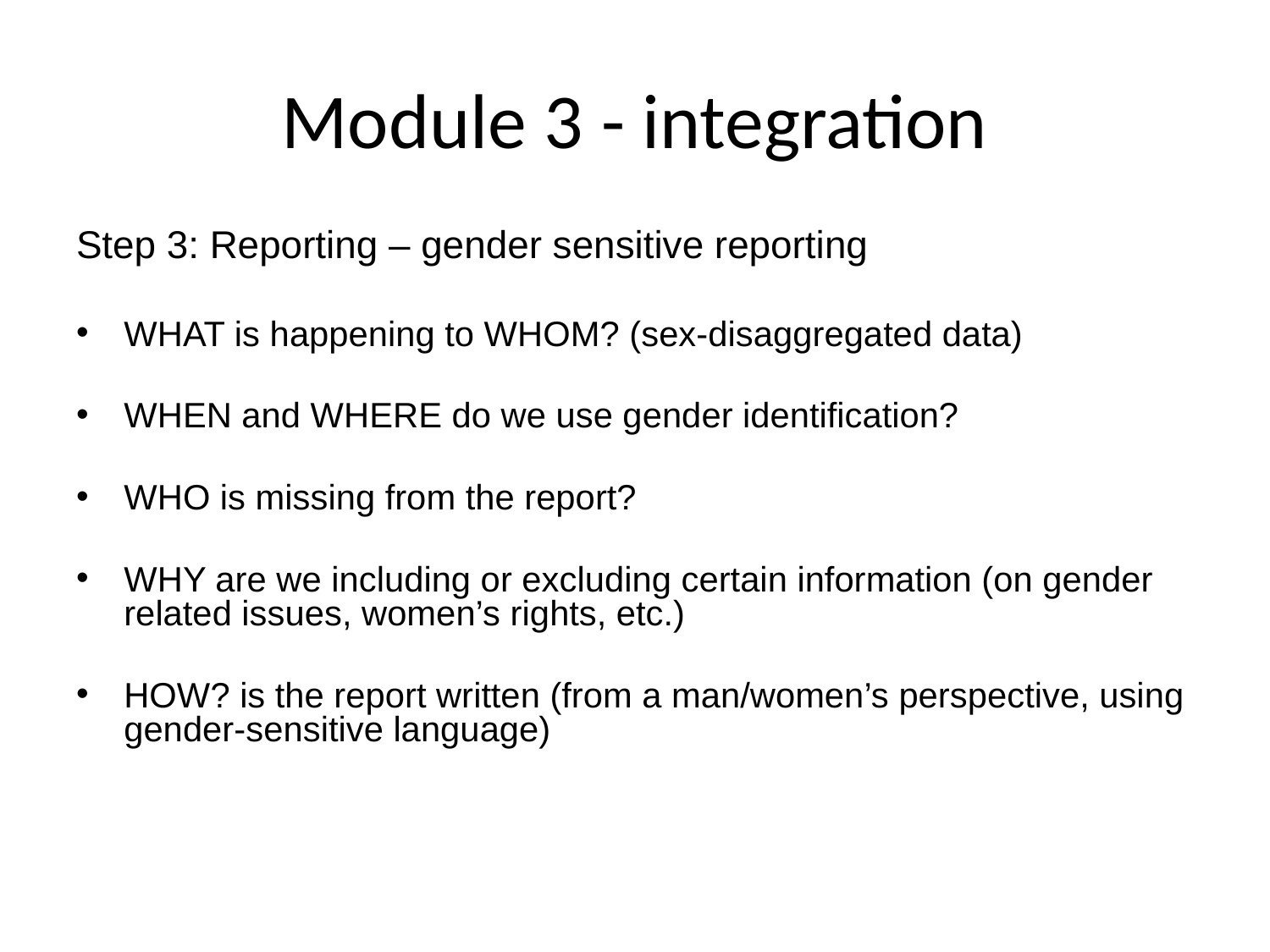

# Module 3 - integration
Step 3: Reporting – gender sensitive reporting
WHAT is happening to WHOM? (sex-disaggregated data)

WHEN and WHERE do we use gender identification?

WHO is missing from the report?

WHY are we including or excluding certain information (on gender related issues, women’s rights, etc.)

HOW? is the report written (from a man/women’s perspective, using gender-sensitive language)